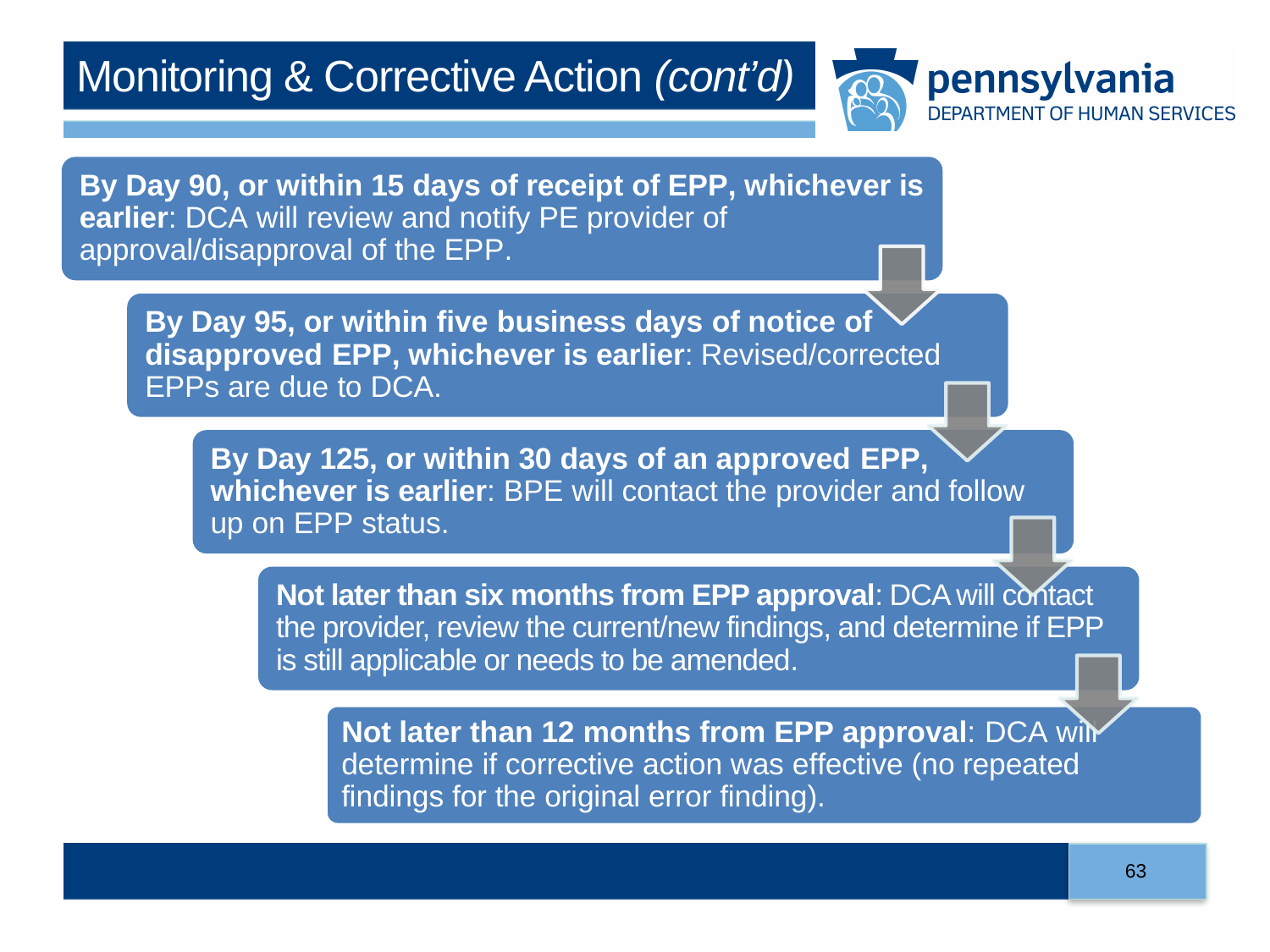

# Monitoring & Corrective Action (cont’d)
By Day 90, or within 15 days of receipt of EPP, whichever is earlier: DCA will review and notify PE provider of approval/disapproval of the EPP.
By Day 95, or within five business days of notice of disapproved EPP, whichever is earlier: Revised/corrected EPPs are due to DCA.
By Day 125, or within 30 days of an approved EPP, whichever is earlier: BPE will contact the provider and follow up on EPP status.
Not later than six months from EPP approval: DCA will contact the provider, review the current/new findings, and determine if EPP is still applicable or needs to be amended.
Not later than 12 months from EPP approval: DCA will determine if corrective action was effective (no repeated findings for the original error finding).

63